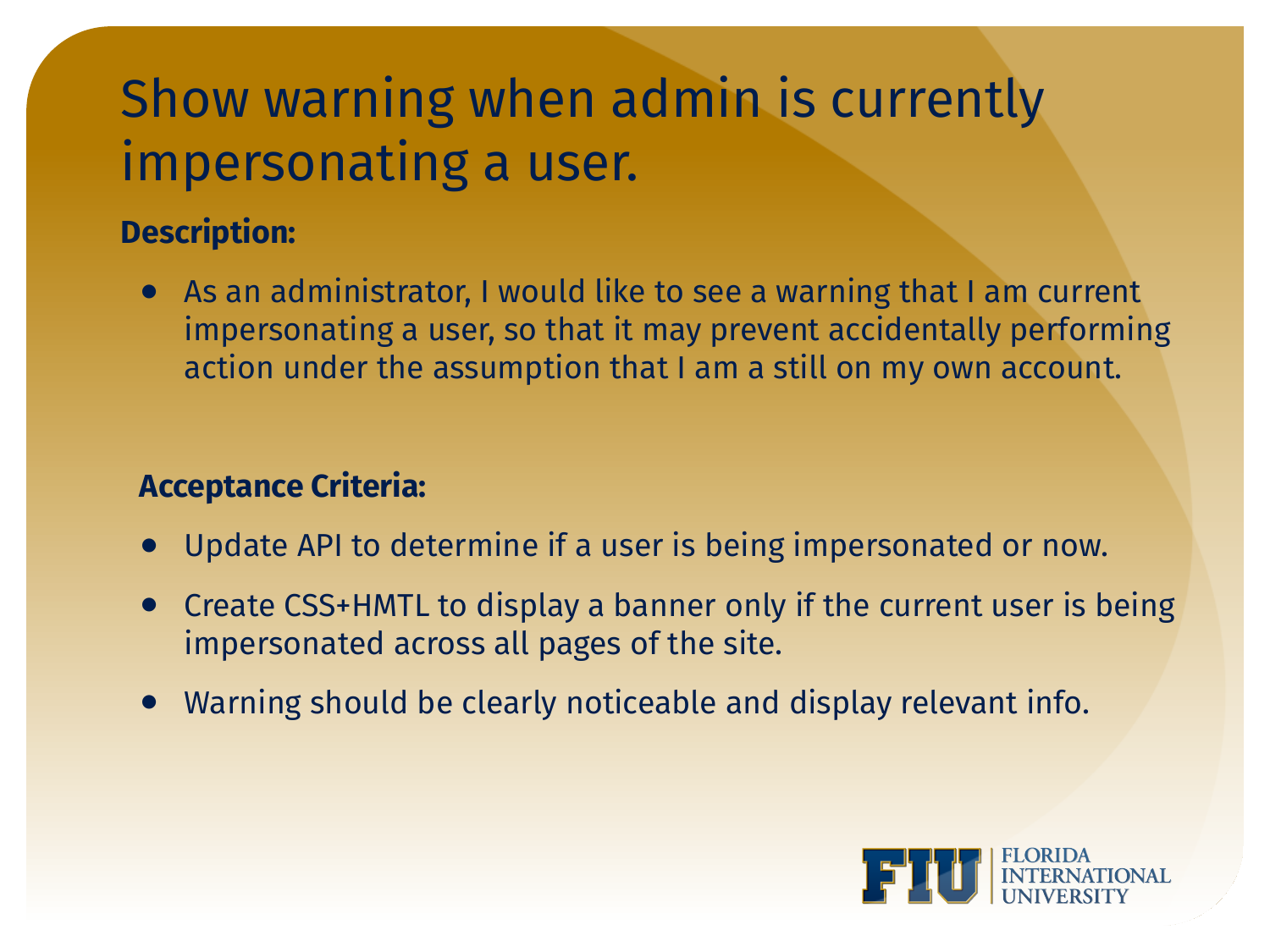

# Show warning when admin is currently impersonating a user.
Description:
As an administrator, I would like to see a warning that I am current impersonating a user, so that it may prevent accidentally performing action under the assumption that I am a still on my own account.

Acceptance Criteria:
Update API to determine if a user is being impersonated or now.
Create CSS+HMTL to display a banner only if the current user is being impersonated across all pages of the site.
Warning should be clearly noticeable and display relevant info.